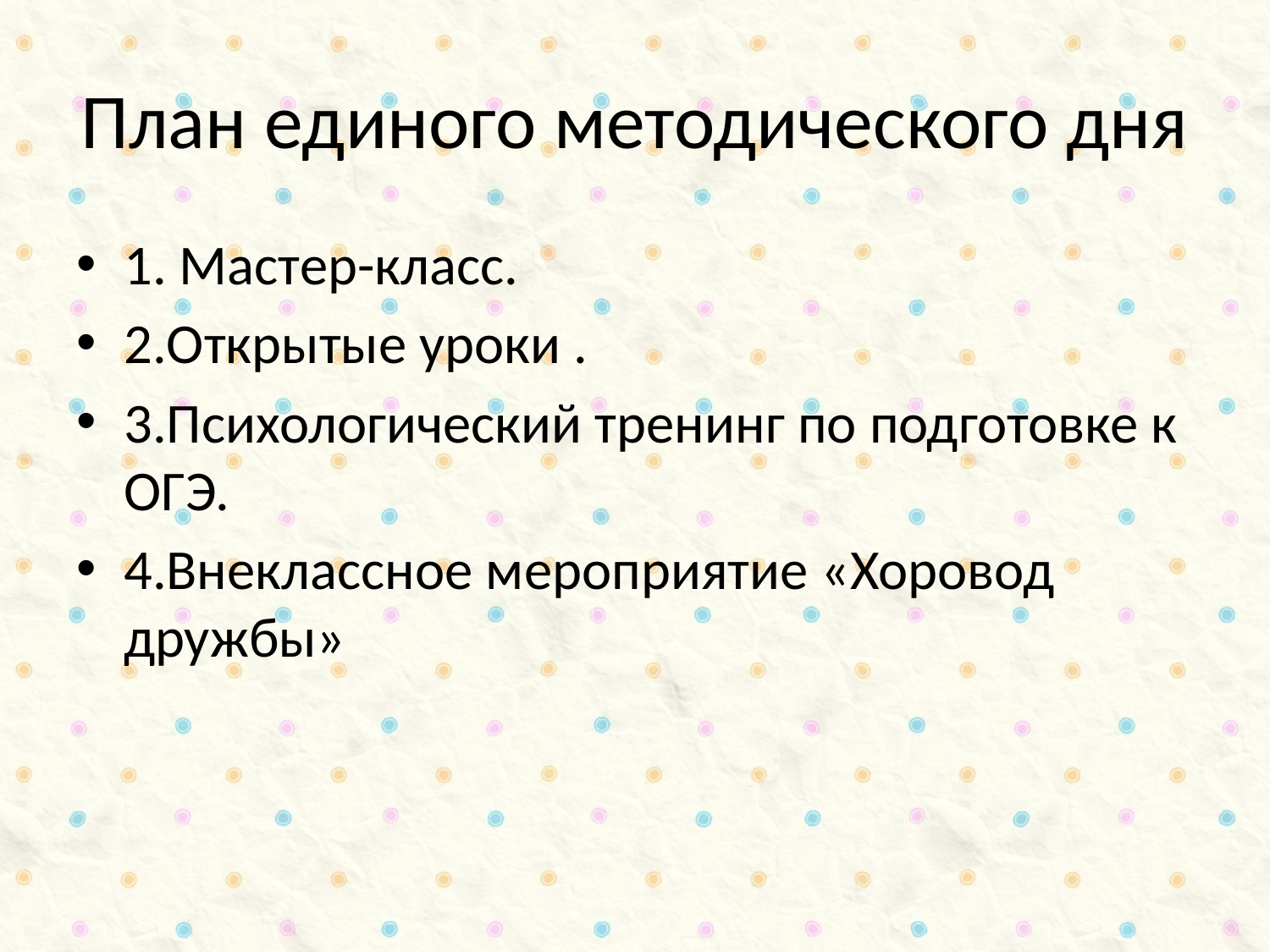

# План единого методического дня
1. Мастер-класс.
2.Открытые уроки .
3.Психологический тренинг по подготовке к ОГЭ.
4.Внеклассное мероприятие «Хоровод дружбы»